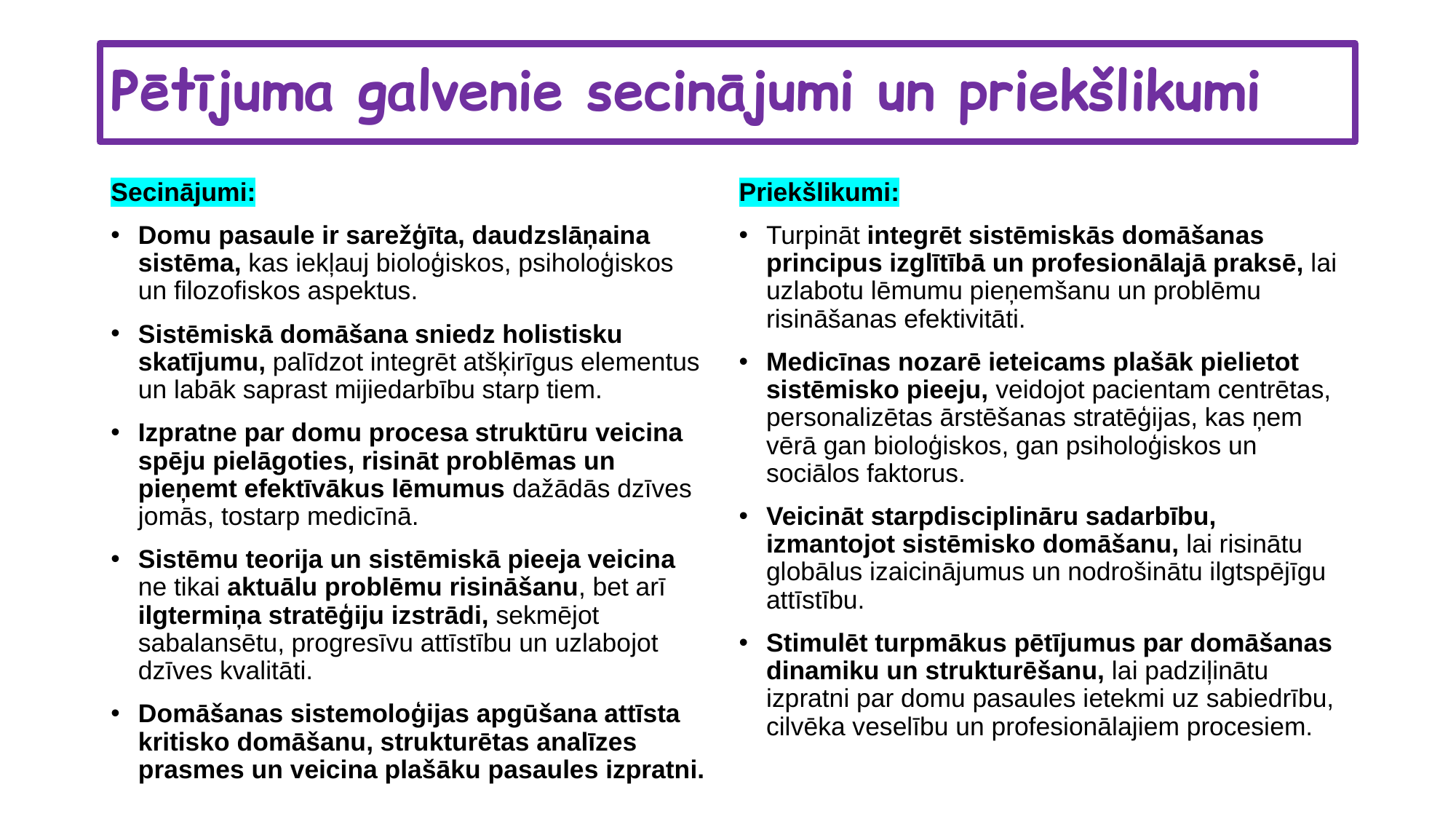

# Pētījuma galvenie secinājumi un priekšlikumi
Secinājumi:
Domu pasaule ir sarežģīta, daudzslāņaina sistēma, kas iekļauj bioloģiskos, psiholoģiskos un filozofiskos aspektus.
Sistēmiskā domāšana sniedz holistisku skatījumu, palīdzot integrēt atšķirīgus elementus un labāk saprast mijiedarbību starp tiem.
Izpratne par domu procesa struktūru veicina spēju pielāgoties, risināt problēmas un pieņemt efektīvākus lēmumus dažādās dzīves jomās, tostarp medicīnā.
Sistēmu teorija un sistēmiskā pieeja veicina ne tikai aktuālu problēmu risināšanu, bet arī ilgtermiņa stratēģiju izstrādi, sekmējot sabalansētu, progresīvu attīstību un uzlabojot dzīves kvalitāti.
Domāšanas sistemoloģijas apgūšana attīsta kritisko domāšanu, strukturētas analīzes prasmes un veicina plašāku pasaules izpratni.
Priekšlikumi:
Turpināt integrēt sistēmiskās domāšanas principus izglītībā un profesionālajā praksē, lai uzlabotu lēmumu pieņemšanu un problēmu risināšanas efektivitāti.
Medicīnas nozarē ieteicams plašāk pielietot sistēmisko pieeju, veidojot pacientam centrētas, personalizētas ārstēšanas stratēģijas, kas ņem vērā gan bioloģiskos, gan psiholoģiskos un sociālos faktorus.
Veicināt starpdisciplināru sadarbību, izmantojot sistēmisko domāšanu, lai risinātu globālus izaicinājumus un nodrošinātu ilgtspējīgu attīstību.
Stimulēt turpmākus pētījumus par domāšanas dinamiku un strukturēšanu, lai padziļinātu izpratni par domu pasaules ietekmi uz sabiedrību, cilvēka veselību un profesionālajiem procesiem.